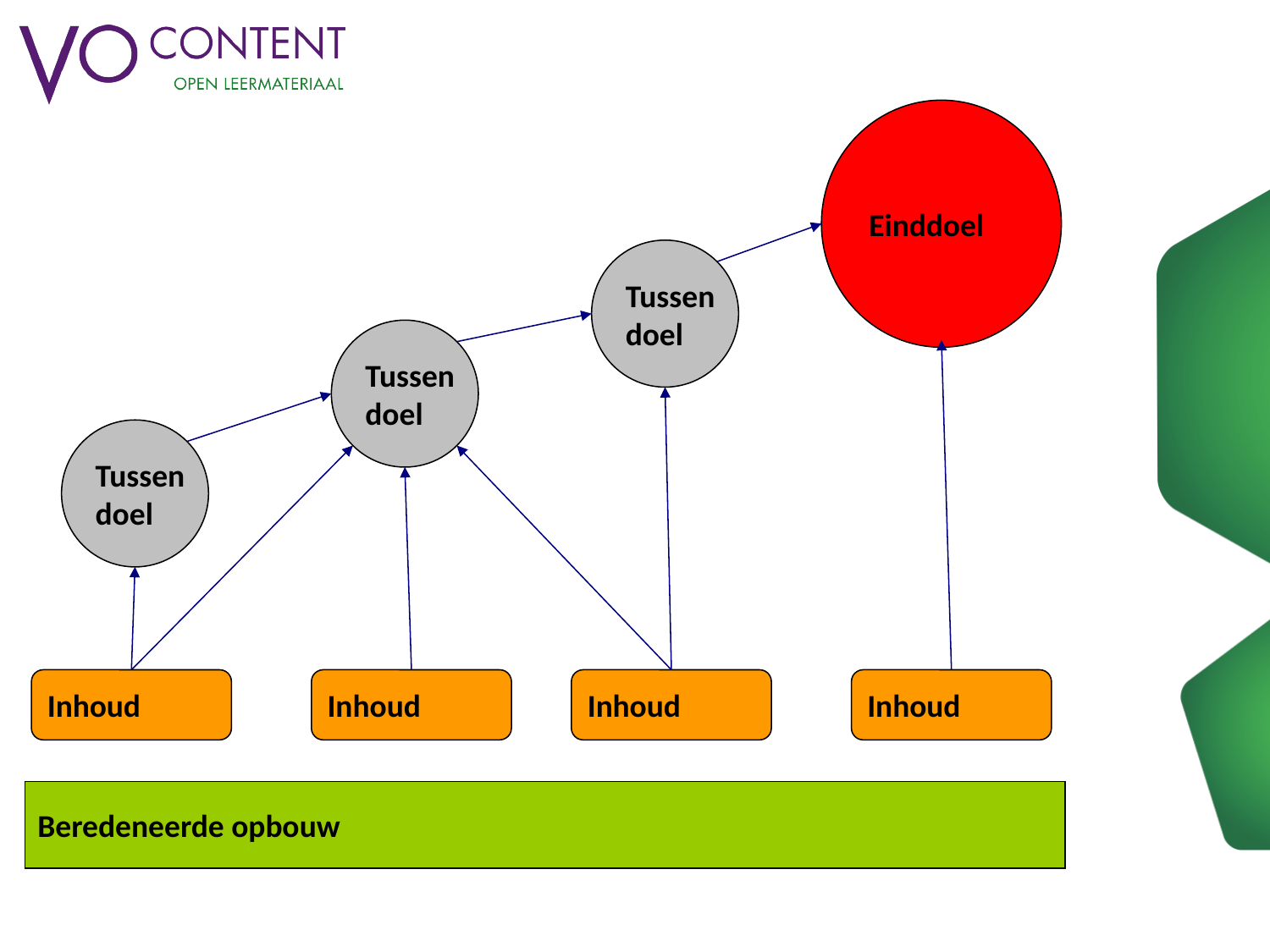

Einddoel
Tussen
doel
Tussen
doel
Tussen
doel
Inhoud
Inhoud
Inhoud
Inhoud
Beredeneerde opbouw